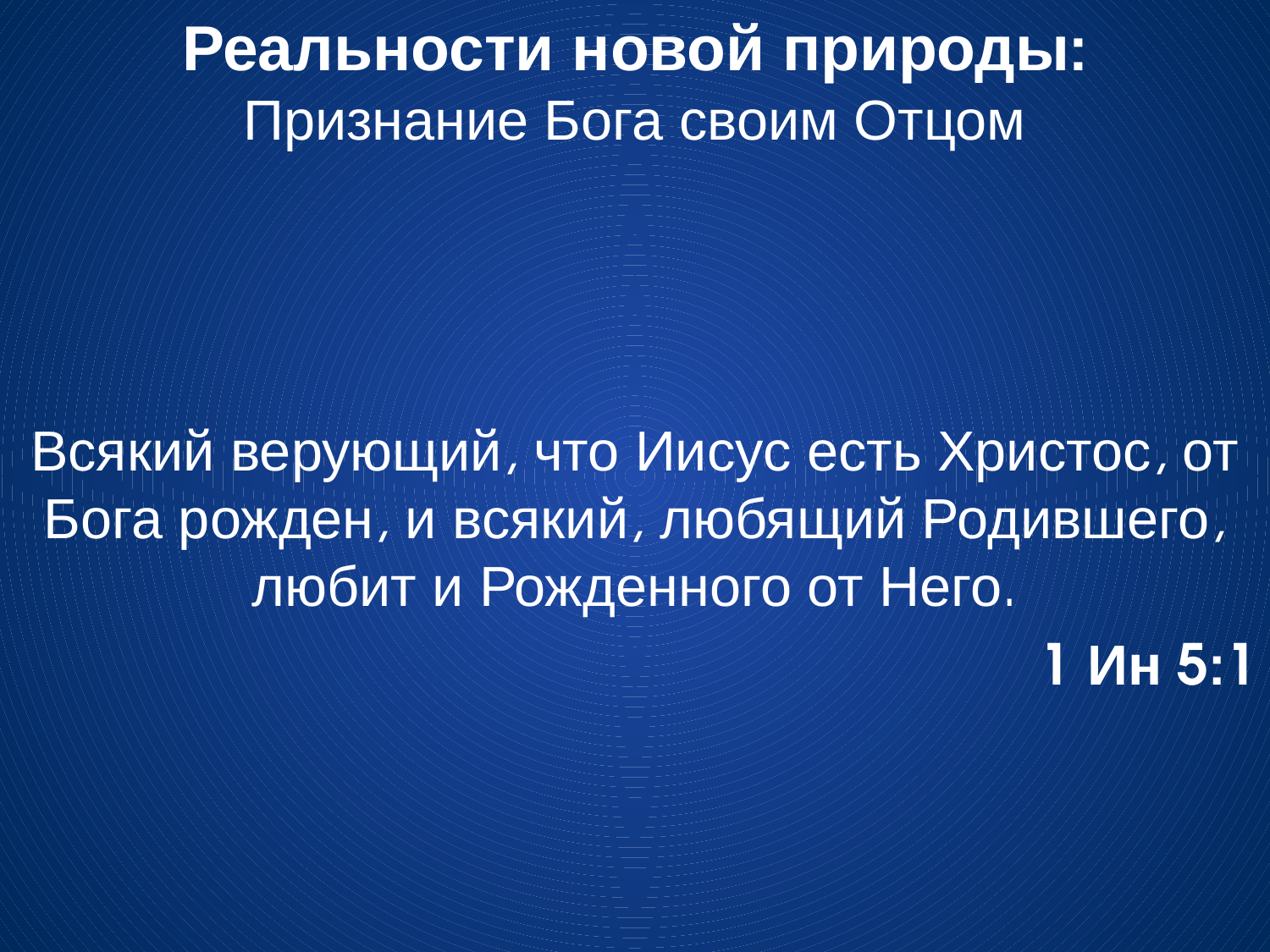

# Реальности новой природы: Признание Бога своим Отцом
Всякий верующий, что Иисус есть Христос, от Бога рожден, и всякий, любящий Родившего, любит и Рожденного от Него.
1 Ин 5:1